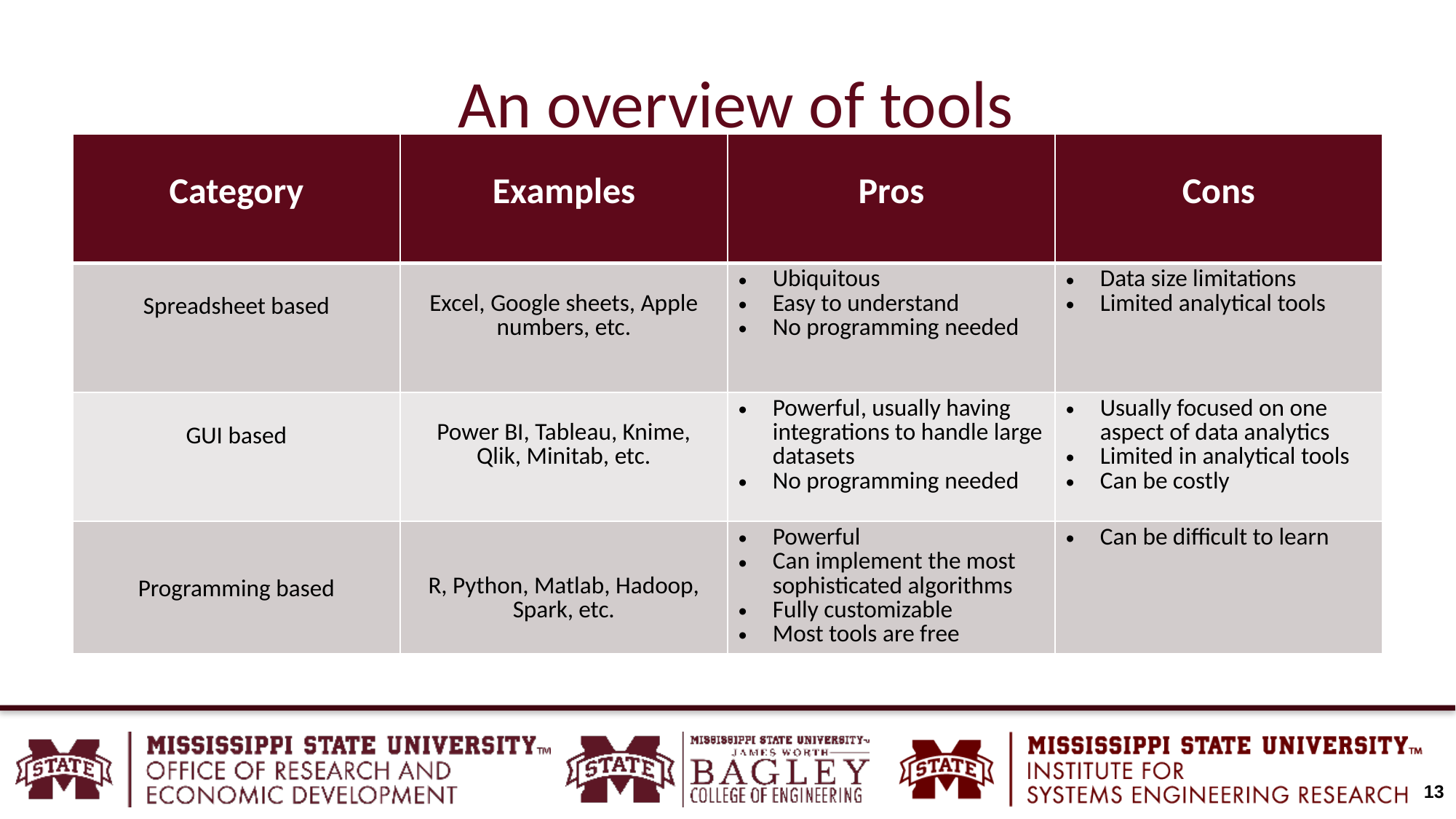

# An overview of tools
| Category | Examples | Pros | Cons |
| --- | --- | --- | --- |
| Spreadsheet based | Excel, Google sheets, Apple numbers, etc. | Ubiquitous Easy to understand No programming needed | Data size limitations Limited analytical tools |
| GUI based | Power BI, Tableau, Knime, Qlik, Minitab, etc. | Powerful, usually having integrations to handle large datasets No programming needed | Usually focused on one aspect of data analytics Limited in analytical tools Can be costly |
| Programming based | R, Python, Matlab, Hadoop, Spark, etc. | Powerful Can implement the most sophisticated algorithms Fully customizable Most tools are free | Can be difficult to learn |